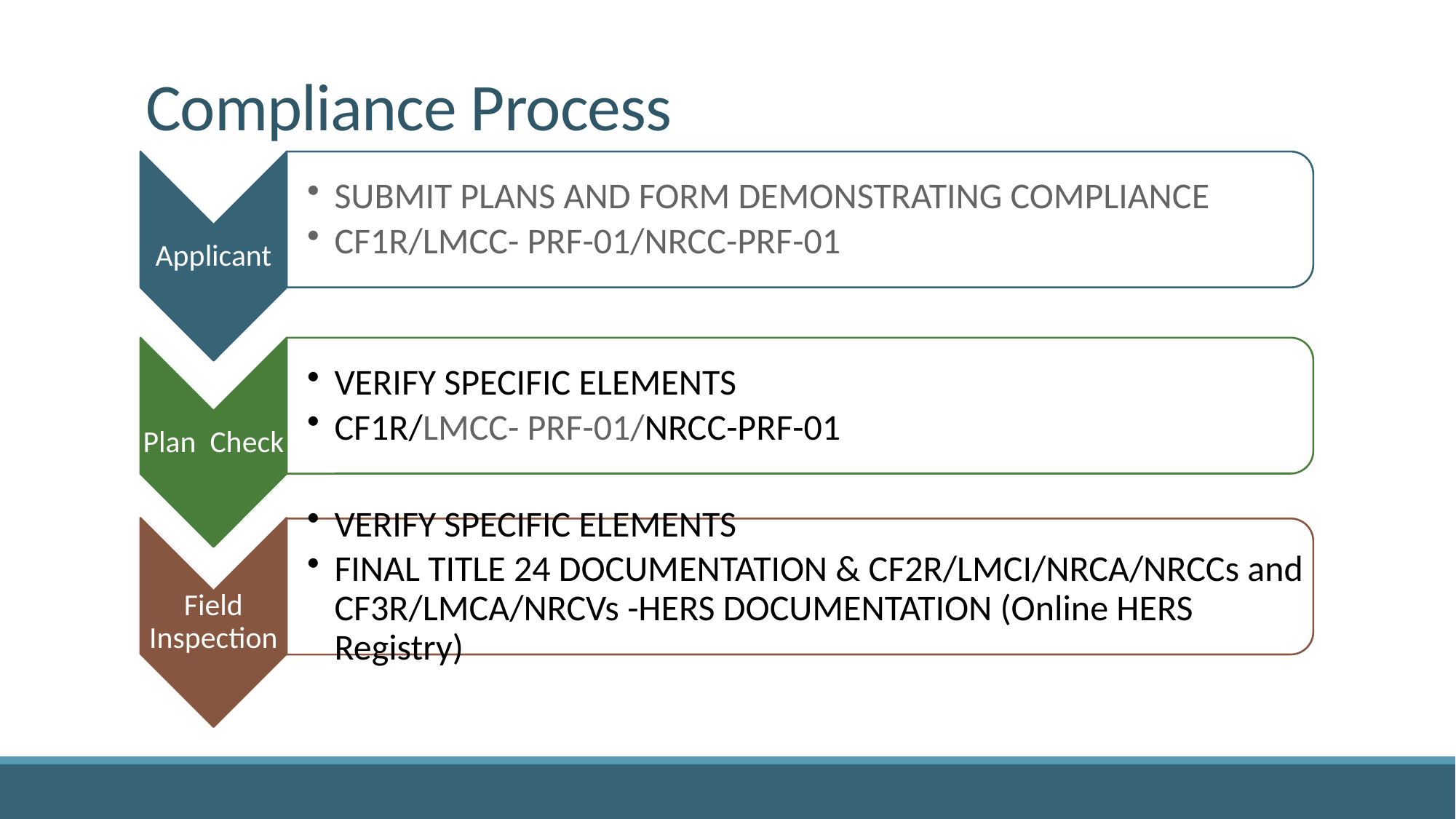

# Compliance Process
Applicant
SUBMIT PLANS AND FORM DEMONSTRATING COMPLIANCE
CF1R/LMCC- PRF-01/NRCC-PRF-01
Plan  Check
VERIFY SPECIFIC ELEMENTS
CF1R/LMCC- PRF-01/NRCC-PRF-01
Field Inspection
VERIFY SPECIFIC ELEMENTS
FINAL TITLE 24 DOCUMENTATION & CF2R/LMCI/NRCA/NRCCs and CF3R/LMCA/NRCVs -HERS DOCUMENTATION (Online HERS Registry)